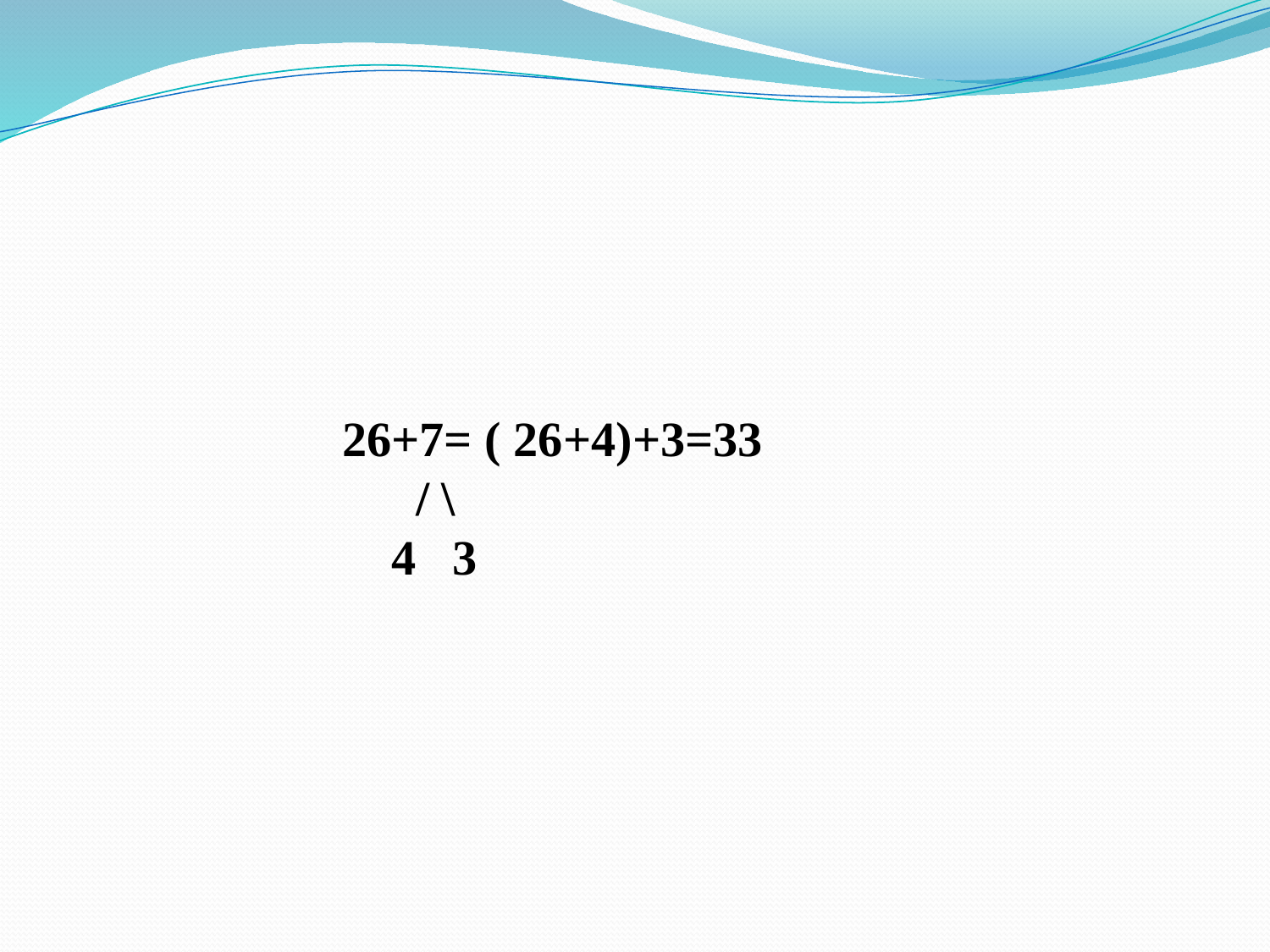

#

 26+7= ( 26+4)+3=33
       / \
     4   3